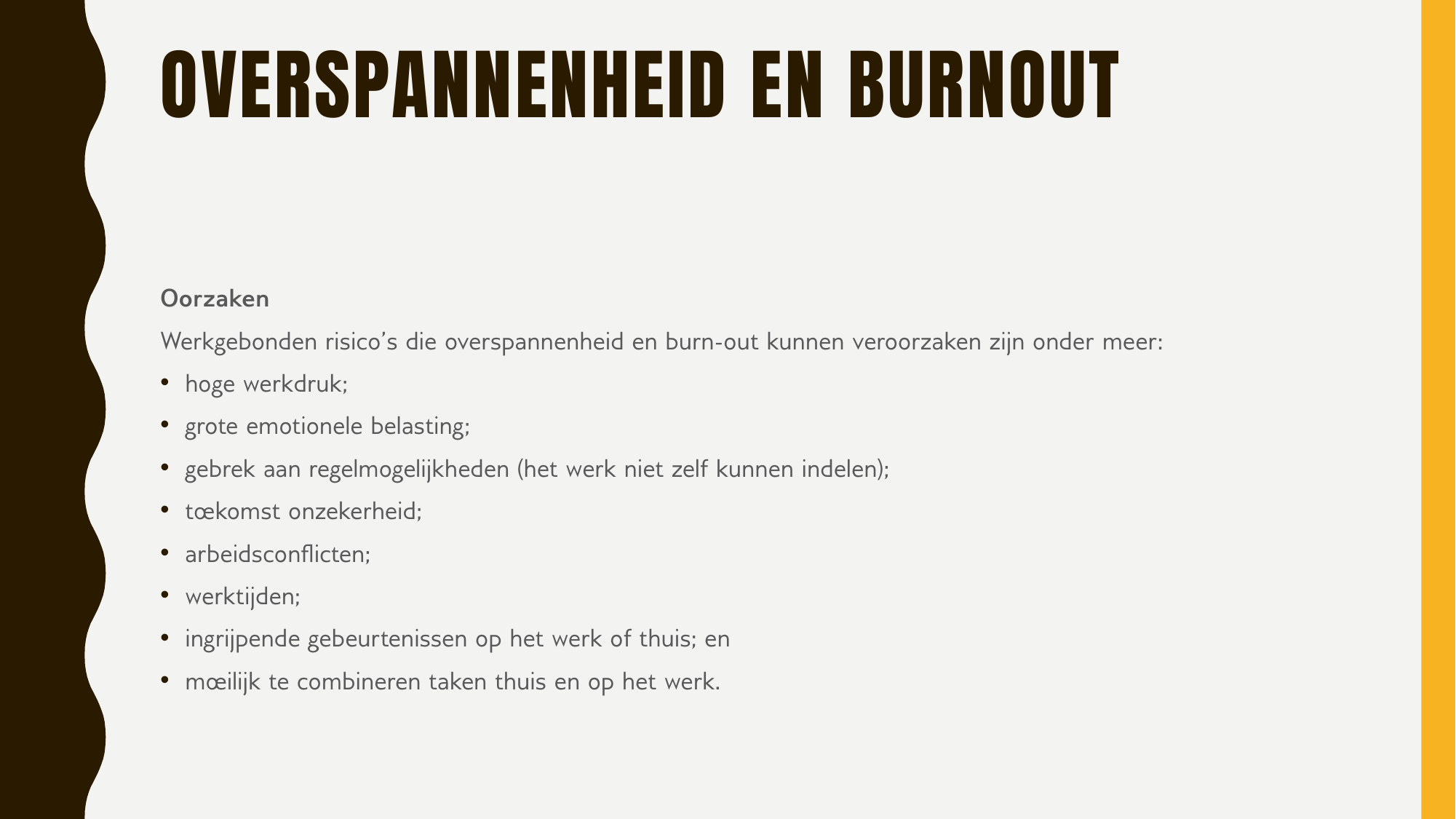

# Overspannenheid en burnout
Oorzaken
Werkgebonden risico’s die overspannenheid en burn-out kunnen veroorzaken zijn onder meer:
hoge werkdruk;
grote emotionele belasting;
gebrek aan regelmogelijkheden (het werk niet zelf kunnen indelen);
toekomst onzekerheid;
arbeidsconflicten;
werktijden;
ingrijpende gebeurtenissen op het werk of thuis; en
moeilijk te combineren taken thuis en op het werk.